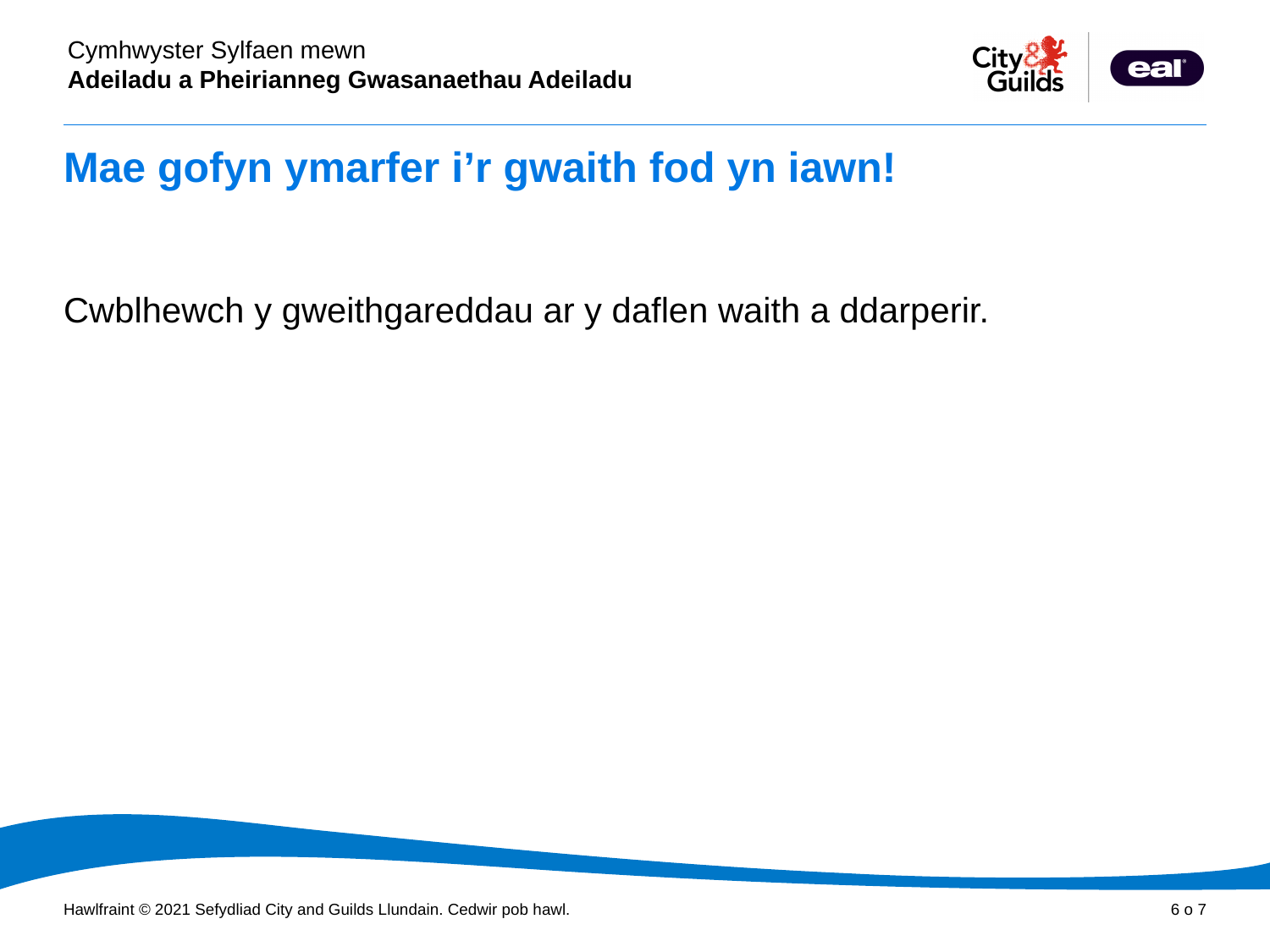

# Mae gofyn ymarfer i’r gwaith fod yn iawn!

Cwblhewch y gweithgareddau ar y daflen waith a ddarperir.